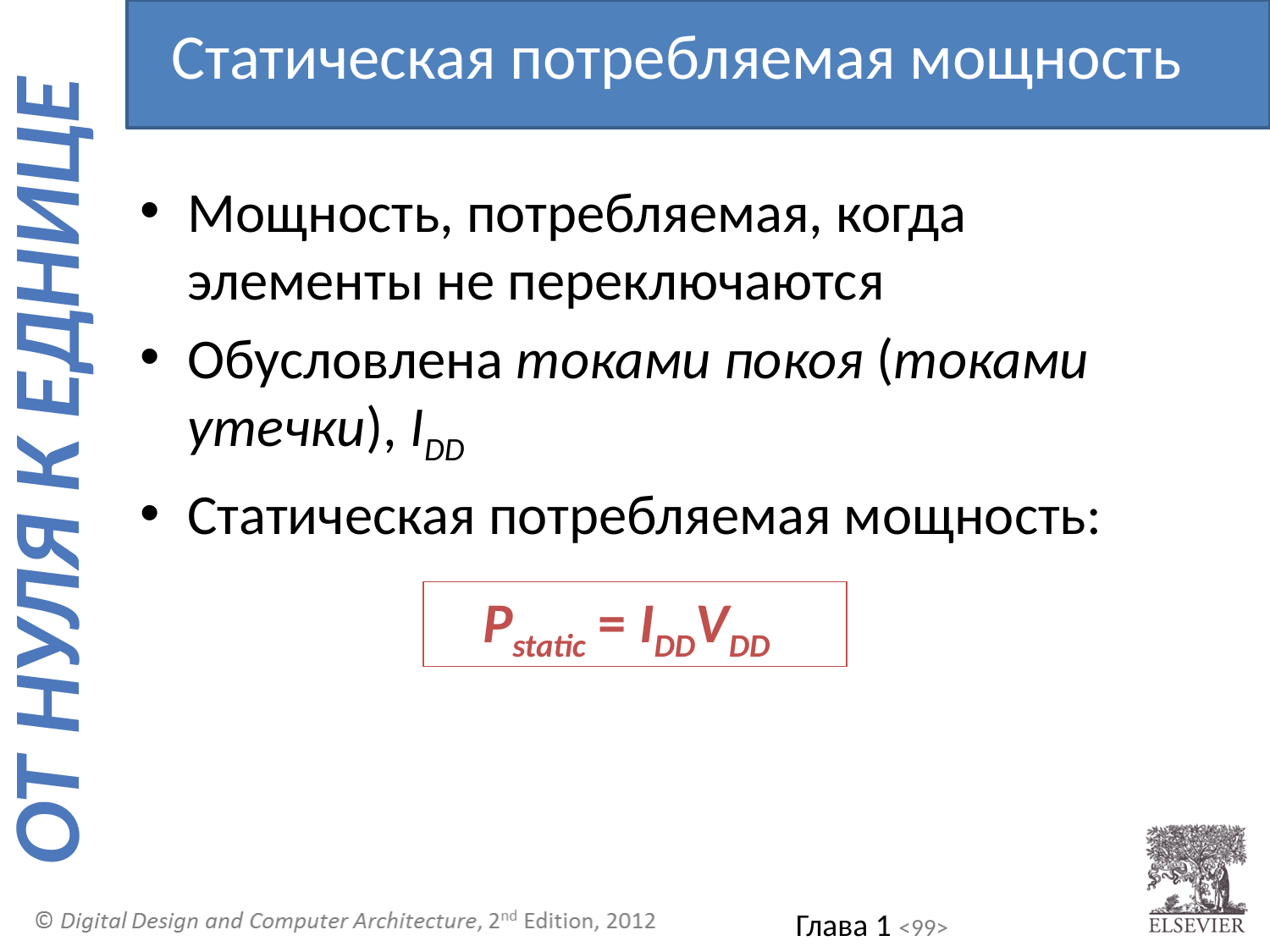

Статическая потребляемая мощность
Мощность, потребляемая, когда элементы не переключаются
Обусловлена токами покоя (токами утечки), IDD
Статическая потребляемая мощность:

                           Pstatic = IDDVDD